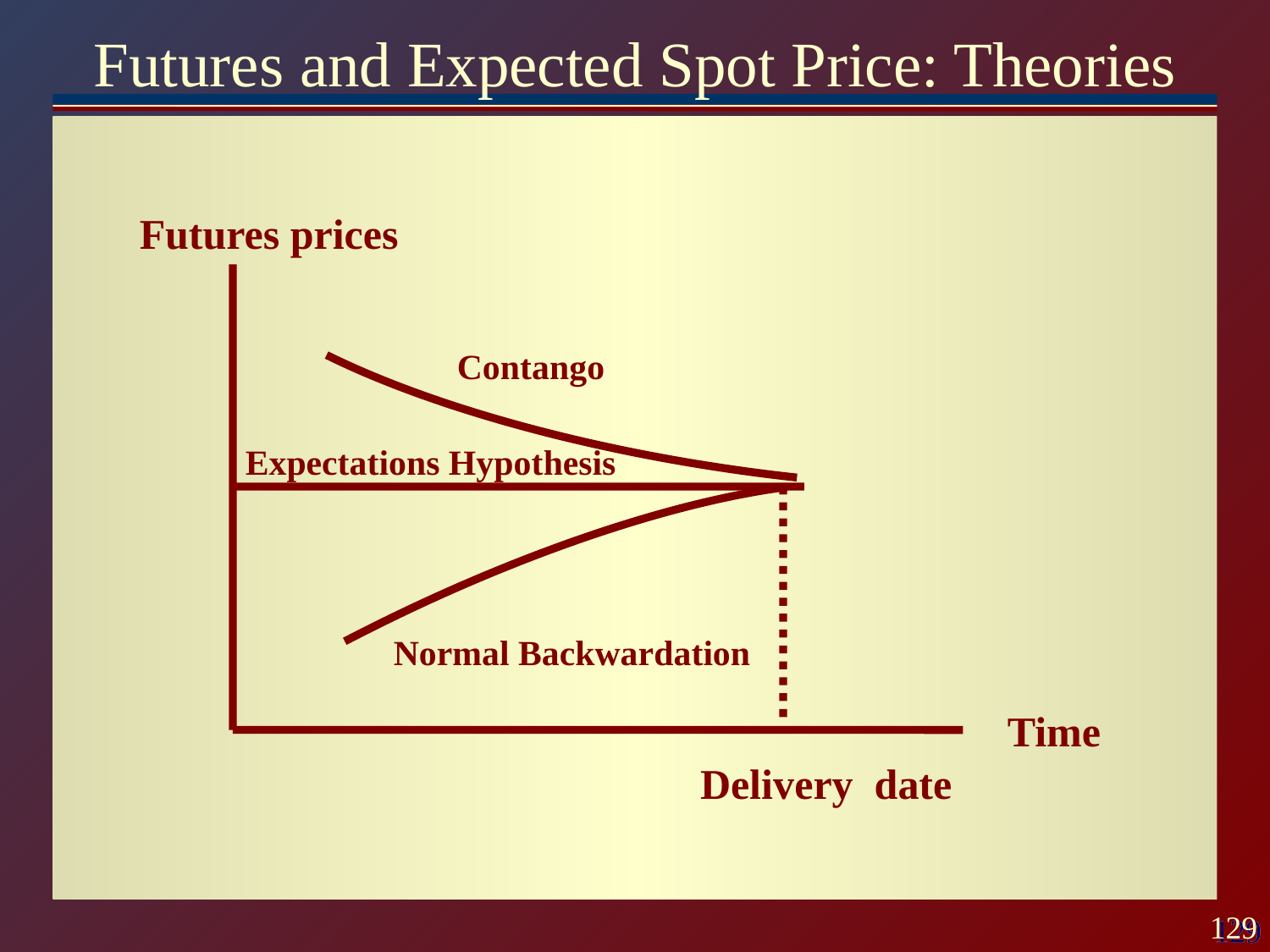

# Futures and Expected Spot Price: Theories
Futures prices

Contango
Expectations Hypothesis

Normal Backwardation
Time

Delivery  date